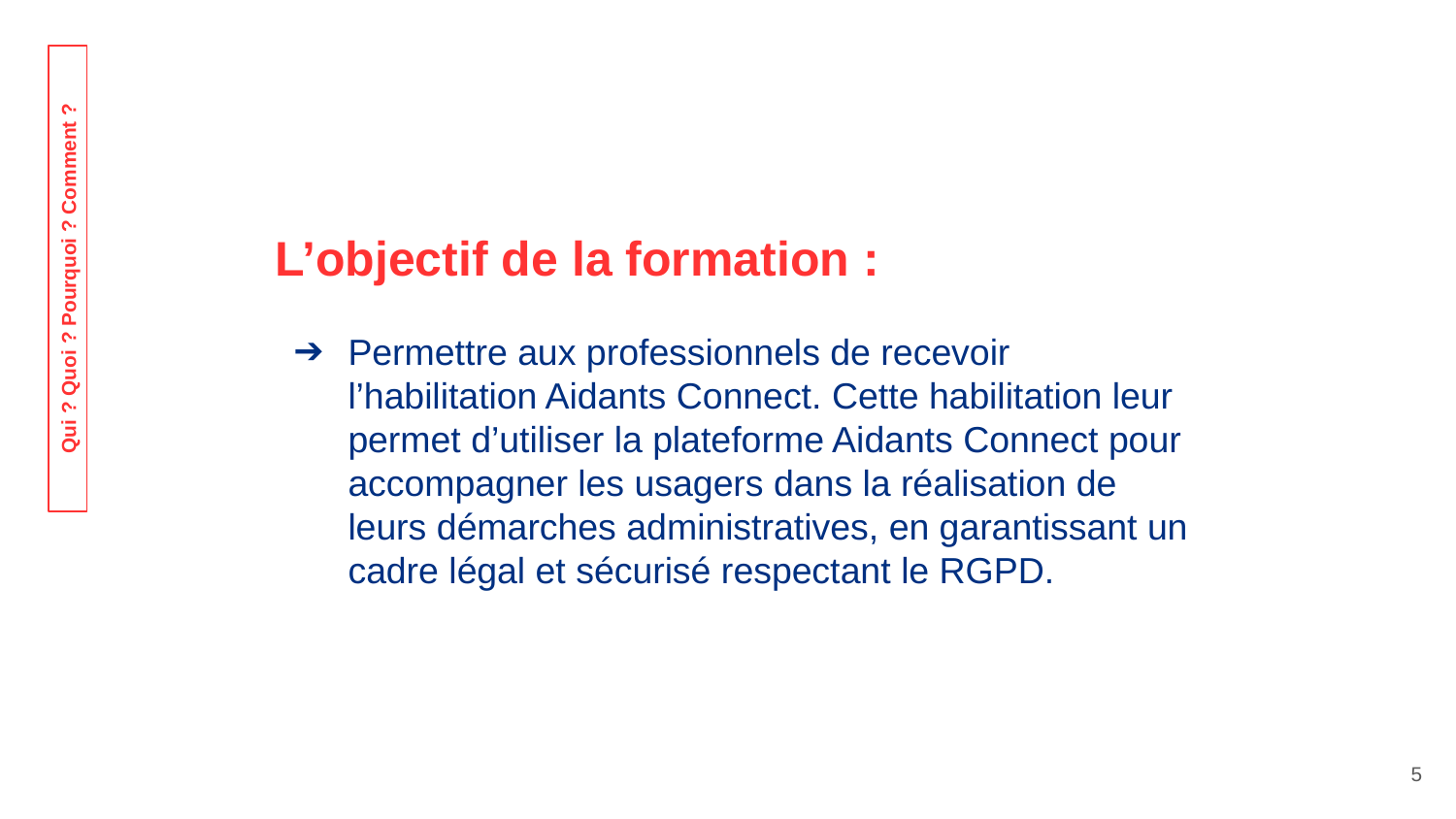

L’objectif de la formation :

Permettre aux professionnels de recevoir l’habilitation Aidants Connect. Cette habilitation leur permet d’utiliser la plateforme Aidants Connect pour accompagner les usagers dans la réalisation de leurs démarches administratives, en garantissant un cadre légal et sécurisé respectant le RGPD.
Qui ? Quoi ? Pourquoi ? Comment ?
5